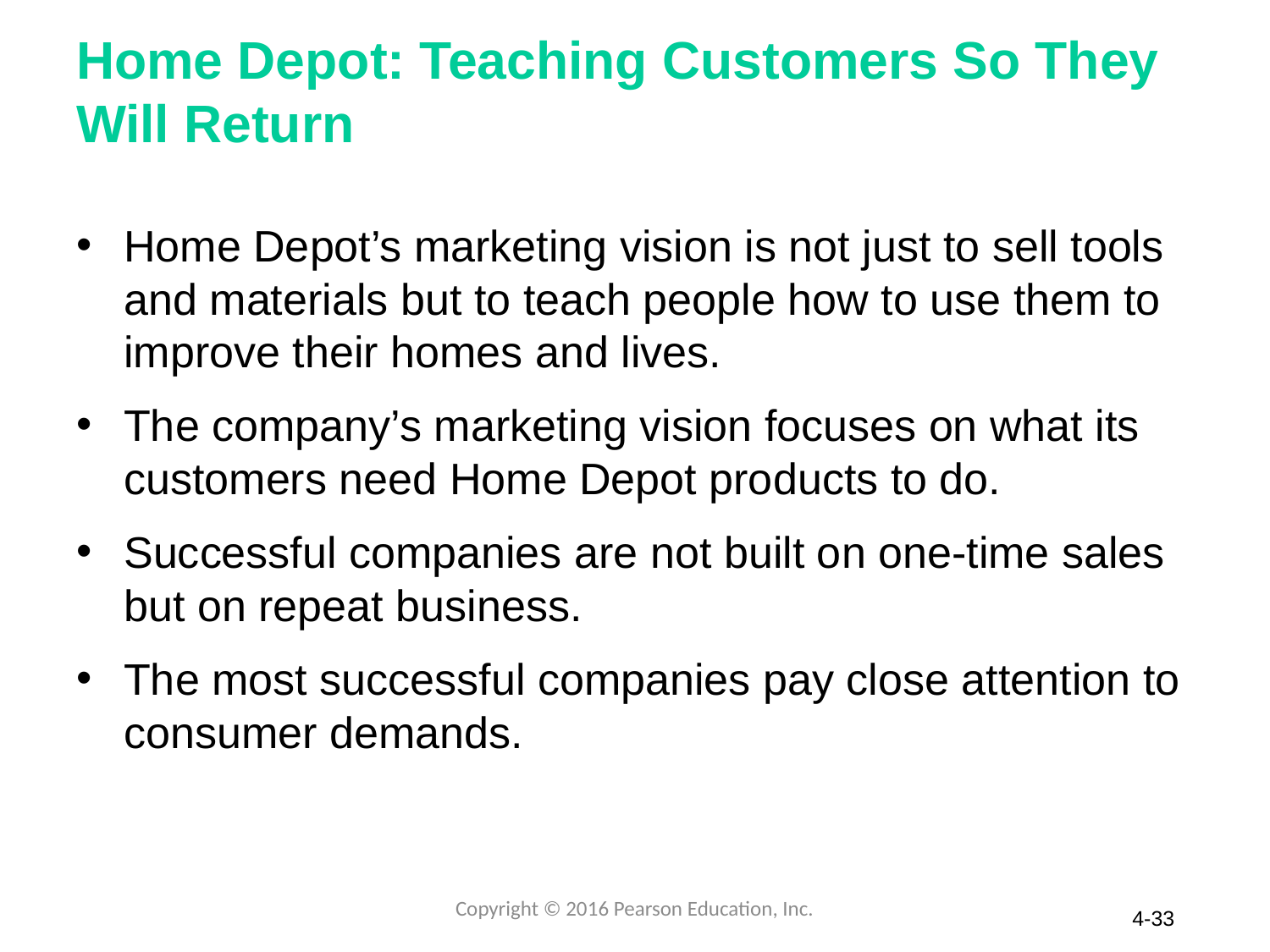

# Home Depot: Teaching Customers So They Will Return
Home Depot’s marketing vision is not just to sell tools and materials but to teach people how to use them to improve their homes and lives.

The company’s marketing vision focuses on what its customers need Home Depot products to do.

Successful companies are not built on one-time sales but on repeat business.

The most successful companies pay close attention to consumer demands.
Copyright © 2016 Pearson Education, Inc.